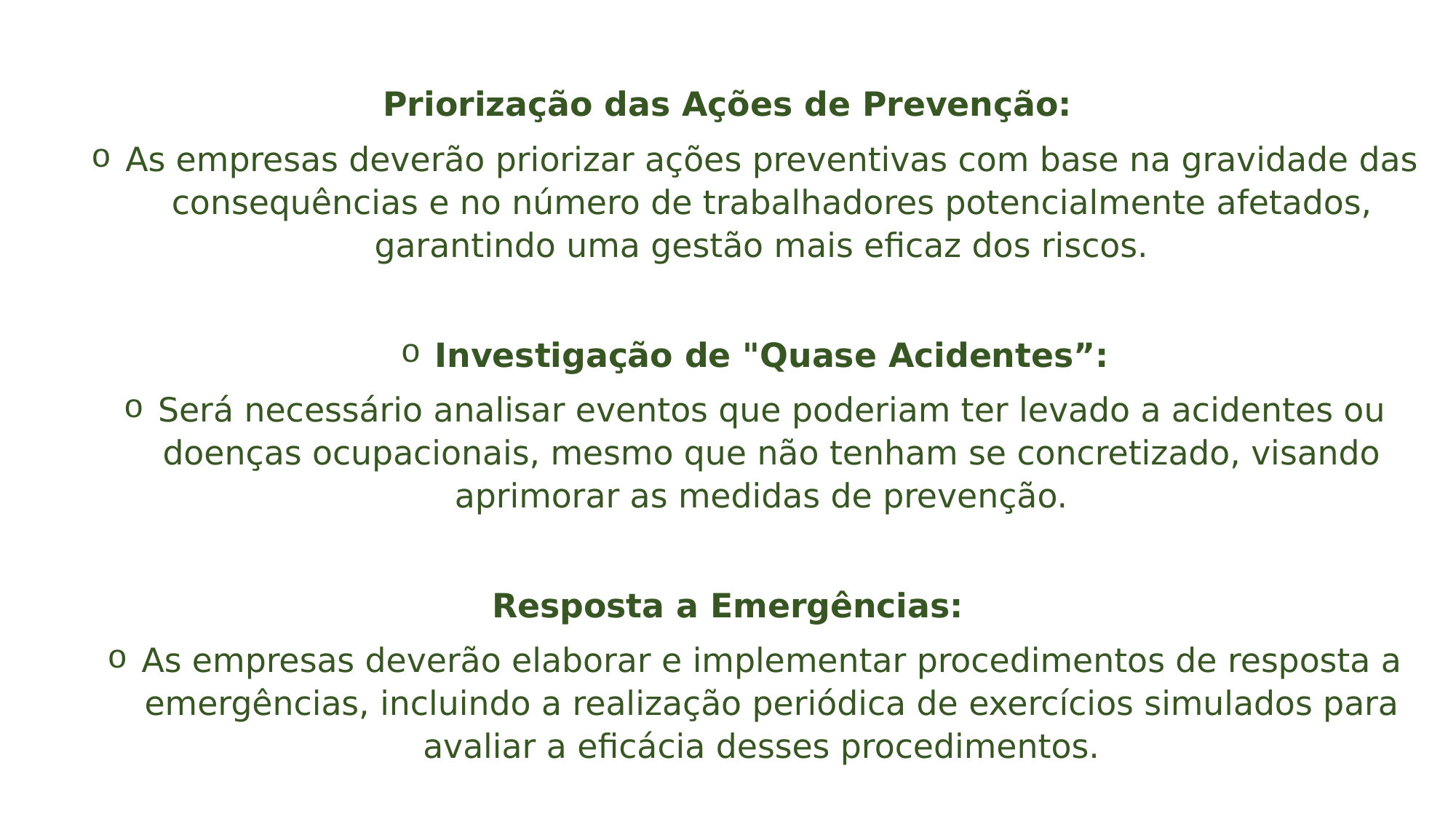

Priorização das Ações de Prevenção:
As empresas deverão priorizar ações preventivas com base na gravidade das consequências e no número de trabalhadores potencialmente afetados, garantindo uma gestão mais eficaz dos riscos. ​

Investigação de "Quase Acidentes”:
Será necessário analisar eventos que poderiam ter levado a acidentes ou doenças ocupacionais, mesmo que não tenham se concretizado, visando aprimorar as medidas de prevenção. ​

Resposta a Emergências:
As empresas deverão elaborar e implementar procedimentos de resposta a emergências, incluindo a realização periódica de exercícios simulados para avaliar a eficácia desses procedimentos. ​